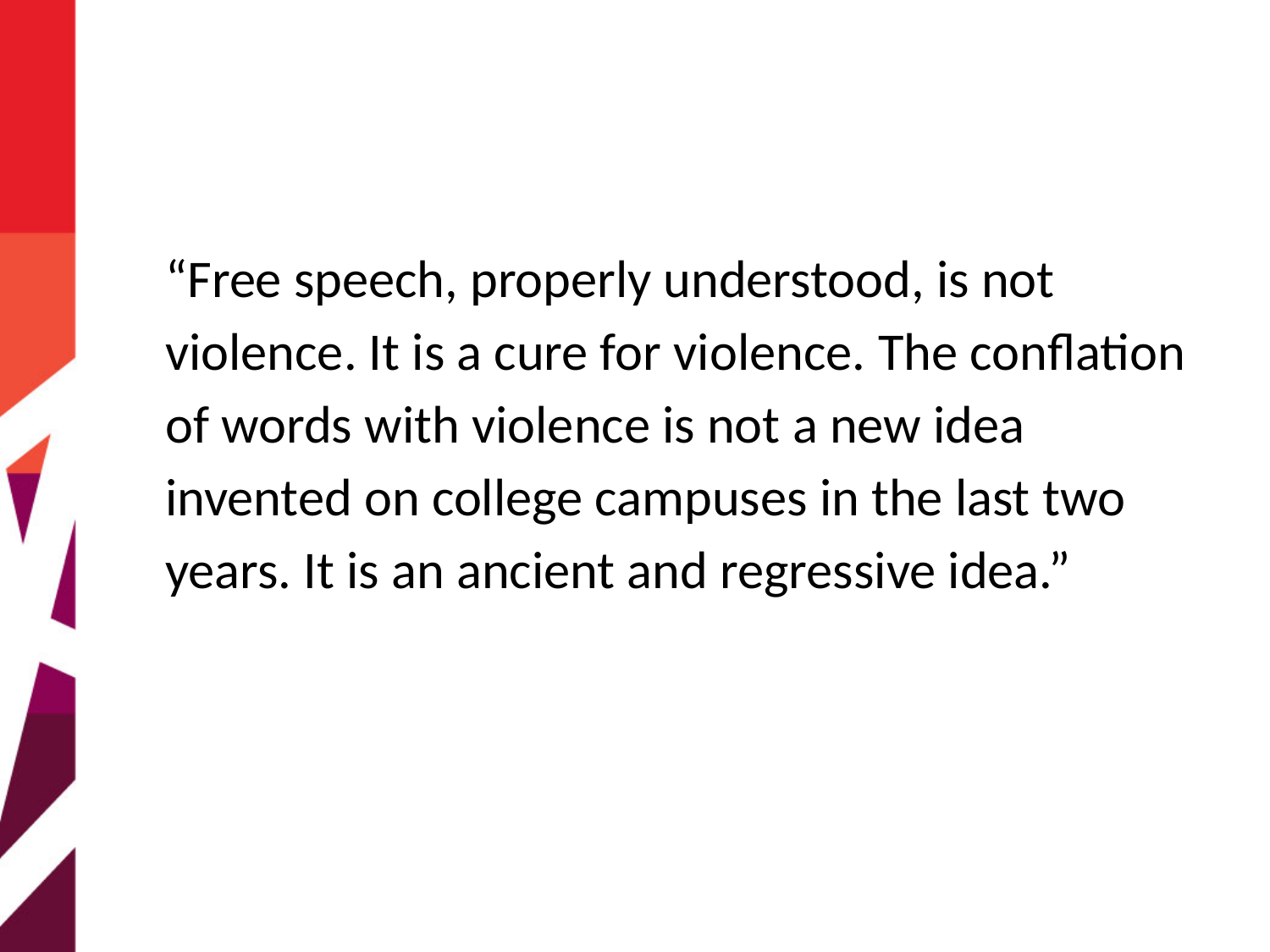

#
“Free speech, properly understood, is not violence. It is a cure for violence. The conflation of words with violence is not a new idea invented on college campuses in the last two years. It is an ancient and regressive idea.”